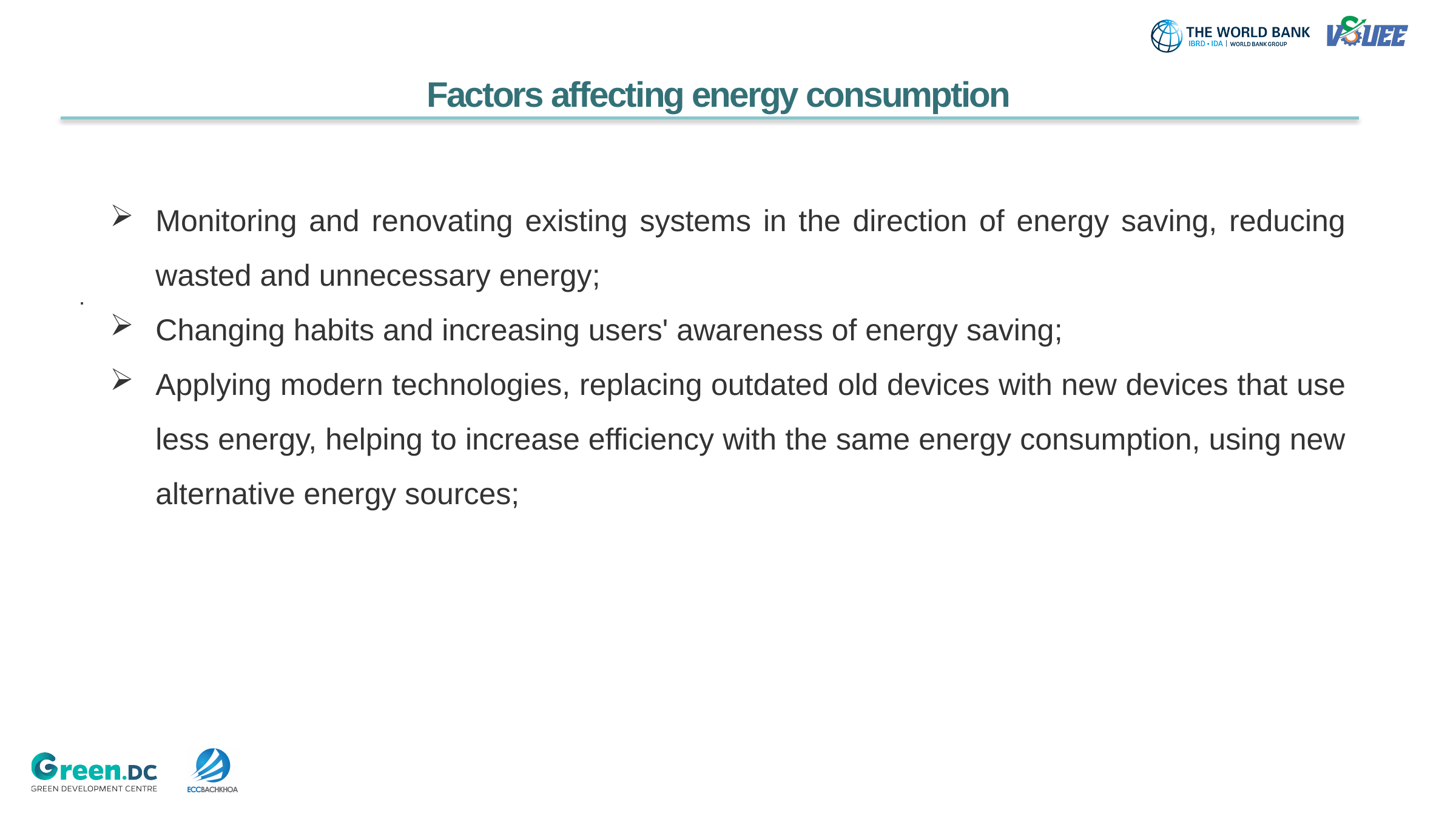

Factors affecting energy consumption
Monitoring and renovating existing systems in the direction of energy saving, reducing wasted and unnecessary energy;
Changing habits and increasing users' awareness of energy saving;
Applying modern technologies, replacing outdated old devices with new devices that use less energy, helping to increase efficiency with the same energy consumption, using new alternative energy sources;
.